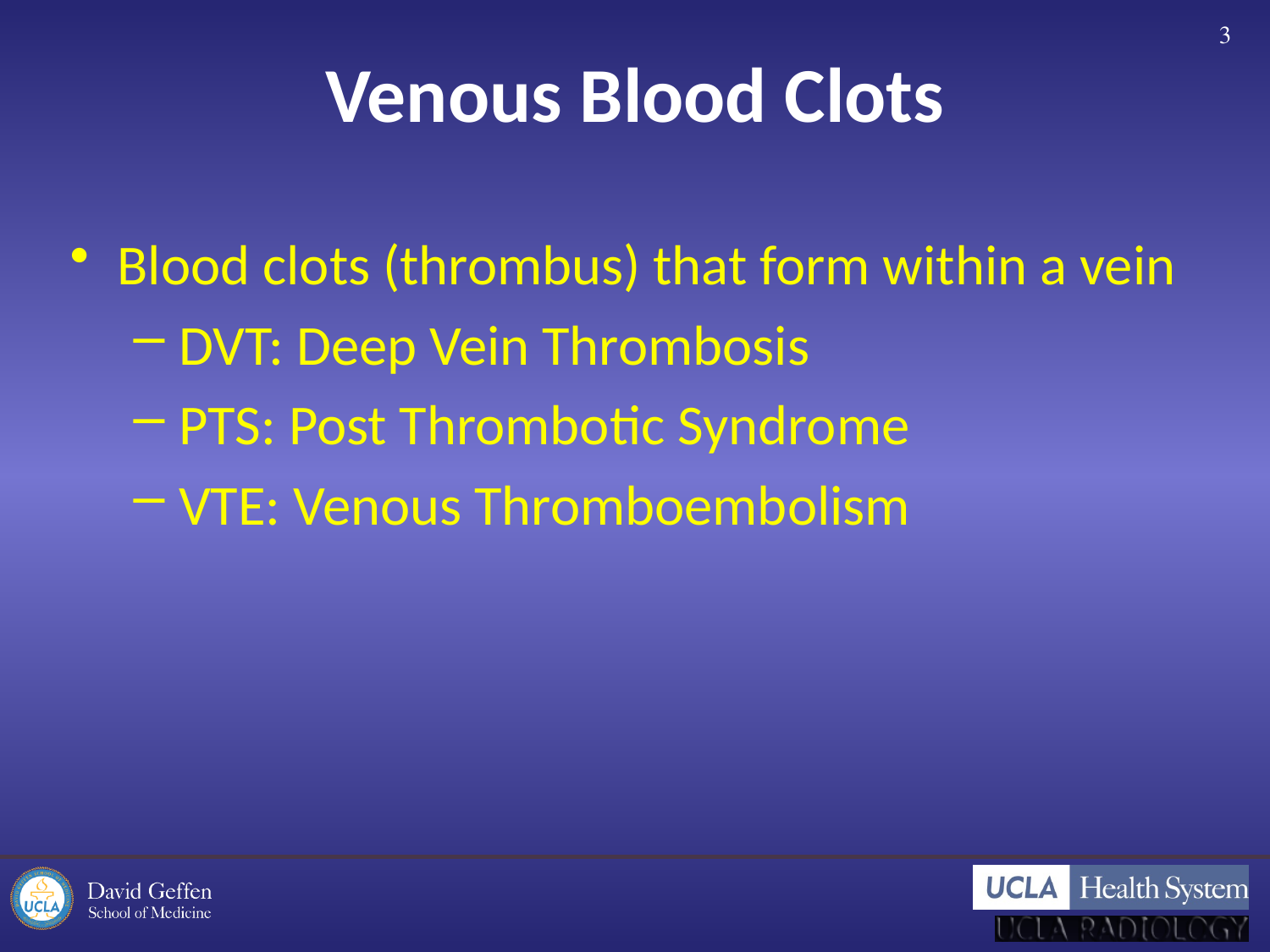

3
# Venous Blood Clots
Blood clots (thrombus) that form within a vein
DVT: Deep Vein Thrombosis
PTS: Post Thrombotic Syndrome
VTE: Venous Thromboembolism